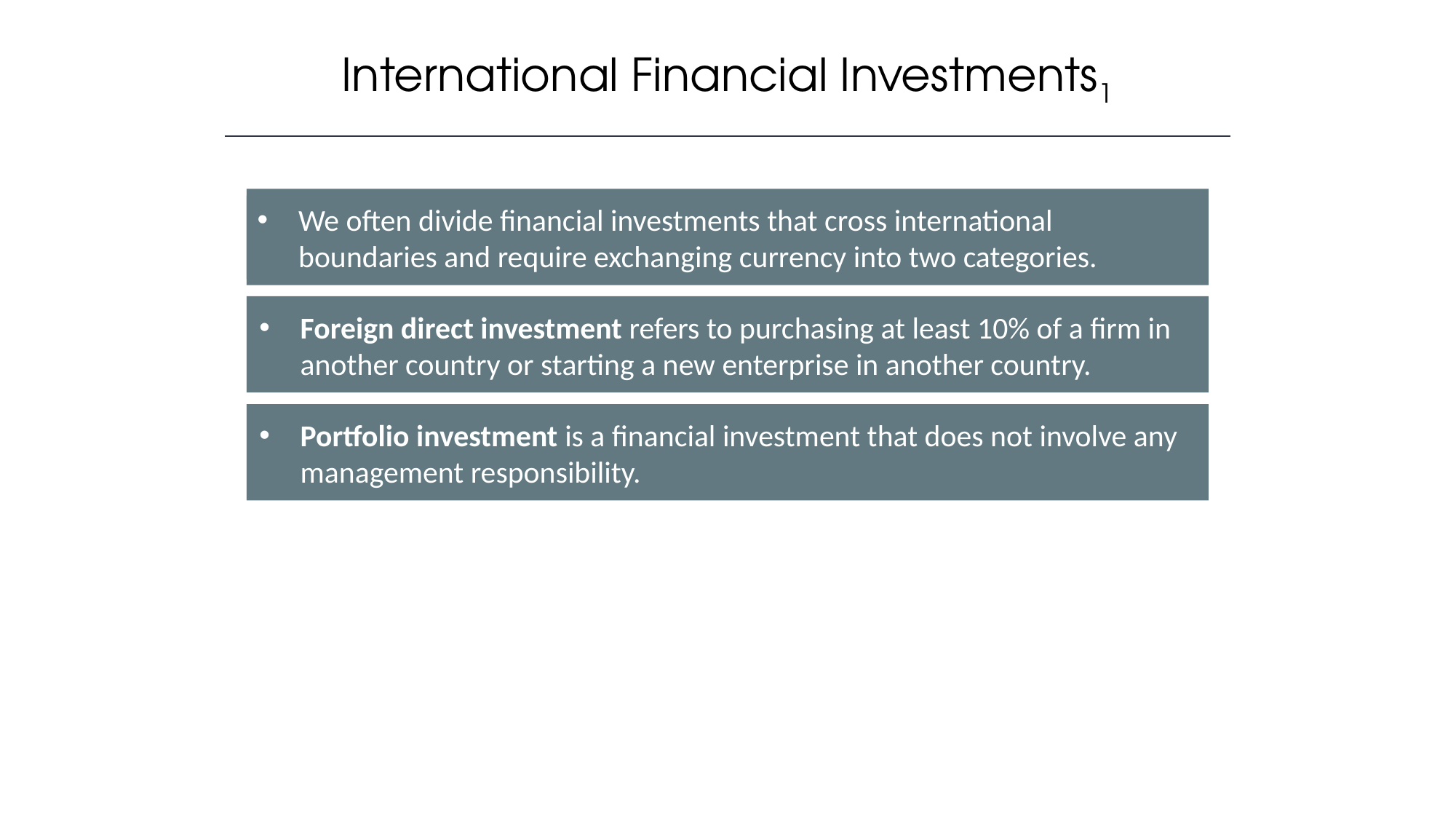

International Financial Investments1

We often divide financial investments that cross international boundaries and require exchanging currency into two categories.

Foreign direct investment refers to purchasing at least 10% of a firm in another country or starting a new enterprise in another country.

Portfolio investment is a financial investment that does not involve any management responsibility.